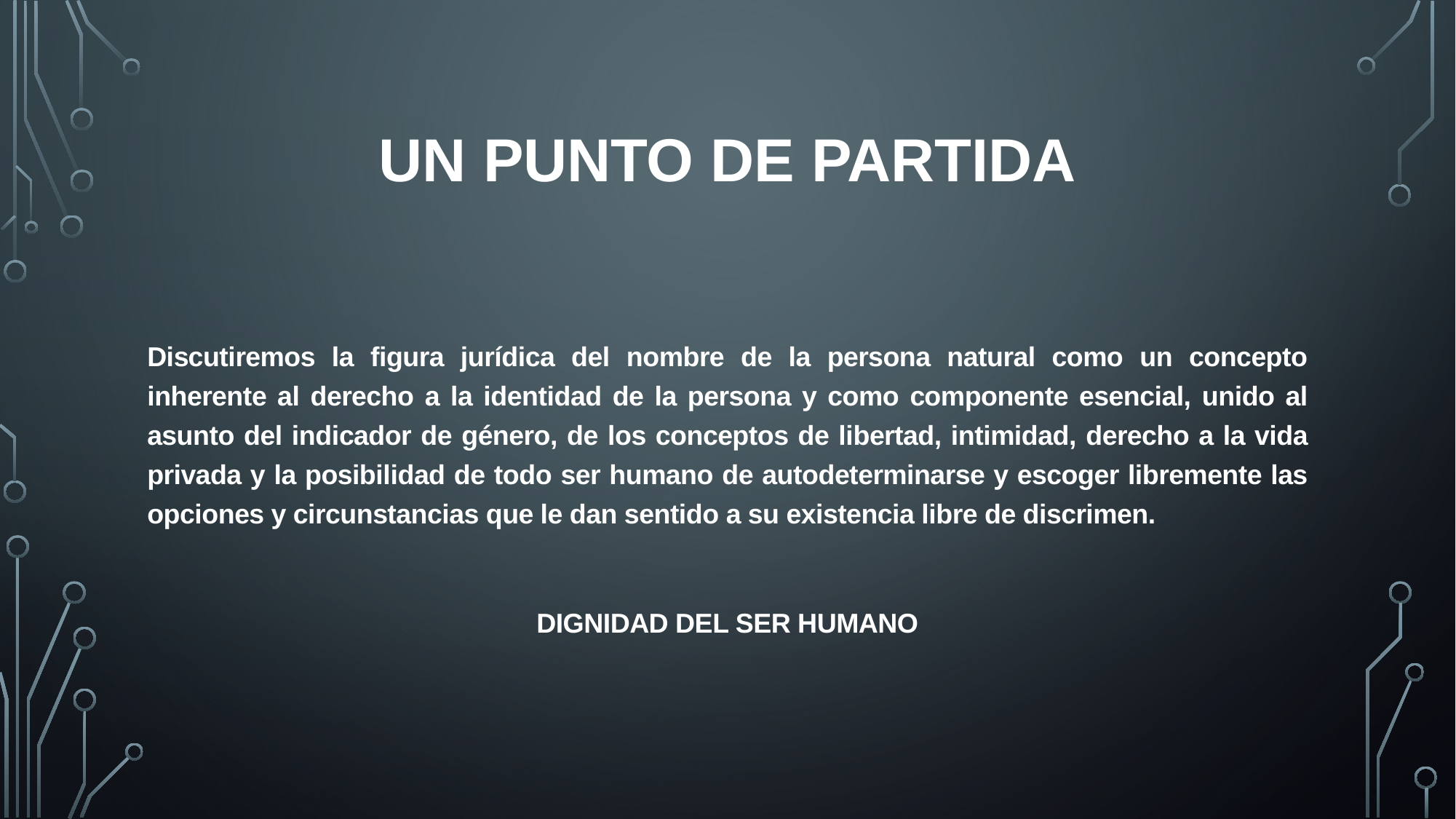

# UN PUNTO DE PARTIDA

Discutiremos la figura jurídica del nombre de la persona natural como un concepto inherente al derecho a la identidad de la persona y como componente esencial, unido al asunto del indicador de género, de los conceptos de libertad, intimidad, derecho a la vida privada y la posibilidad de todo ser humano de autodeterminarse y escoger libremente las opciones y circunstancias que le dan sentido a su existencia libre de discrimen.

DIGNIDAD DEL SER HUMANO